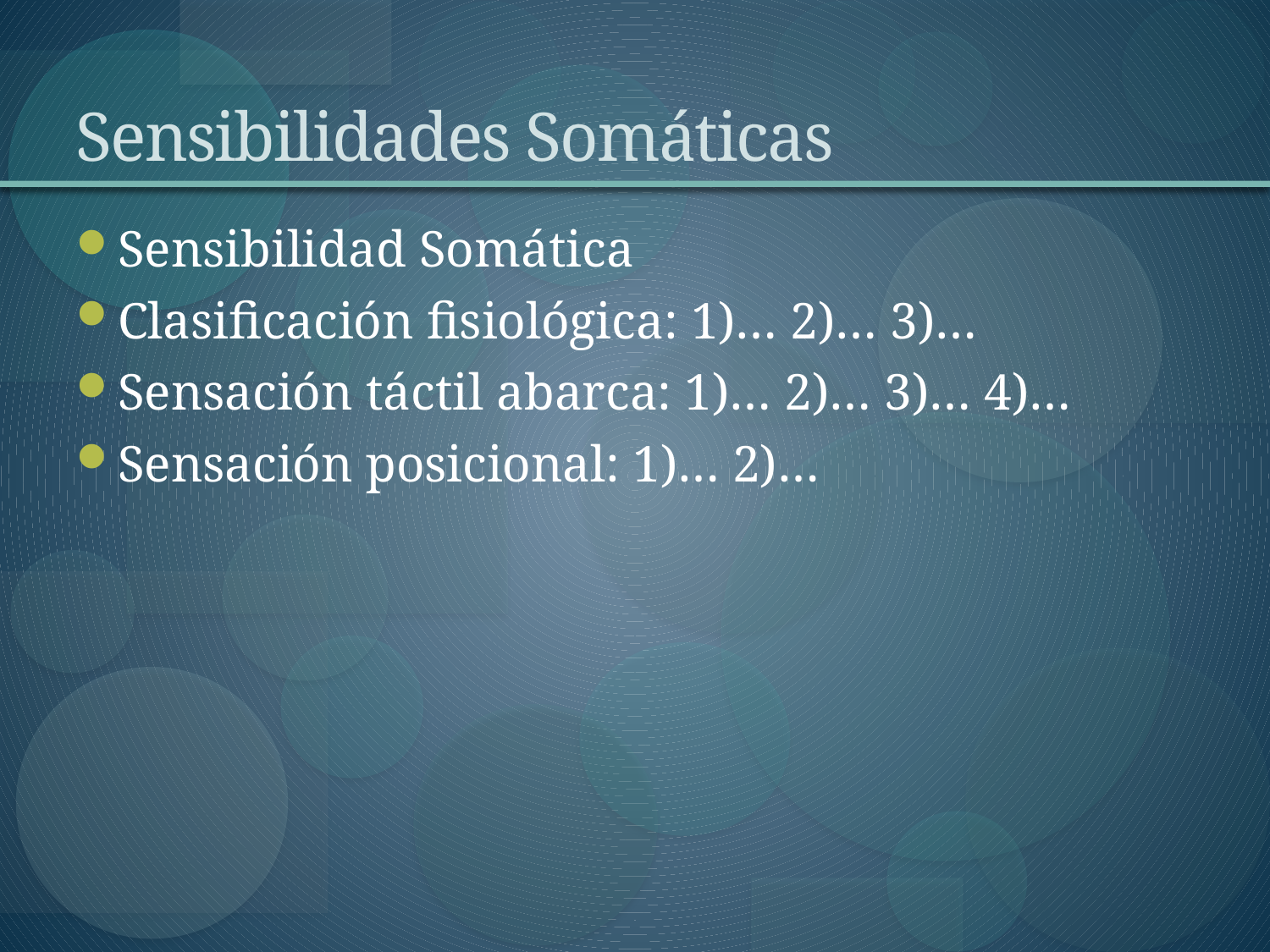

# Sensibilidades Somáticas
Sensibilidad Somática
Clasificación fisiológica: 1)… 2)… 3)…
Sensación táctil abarca: 1)… 2)… 3)… 4)…
Sensación posicional: 1)… 2)…